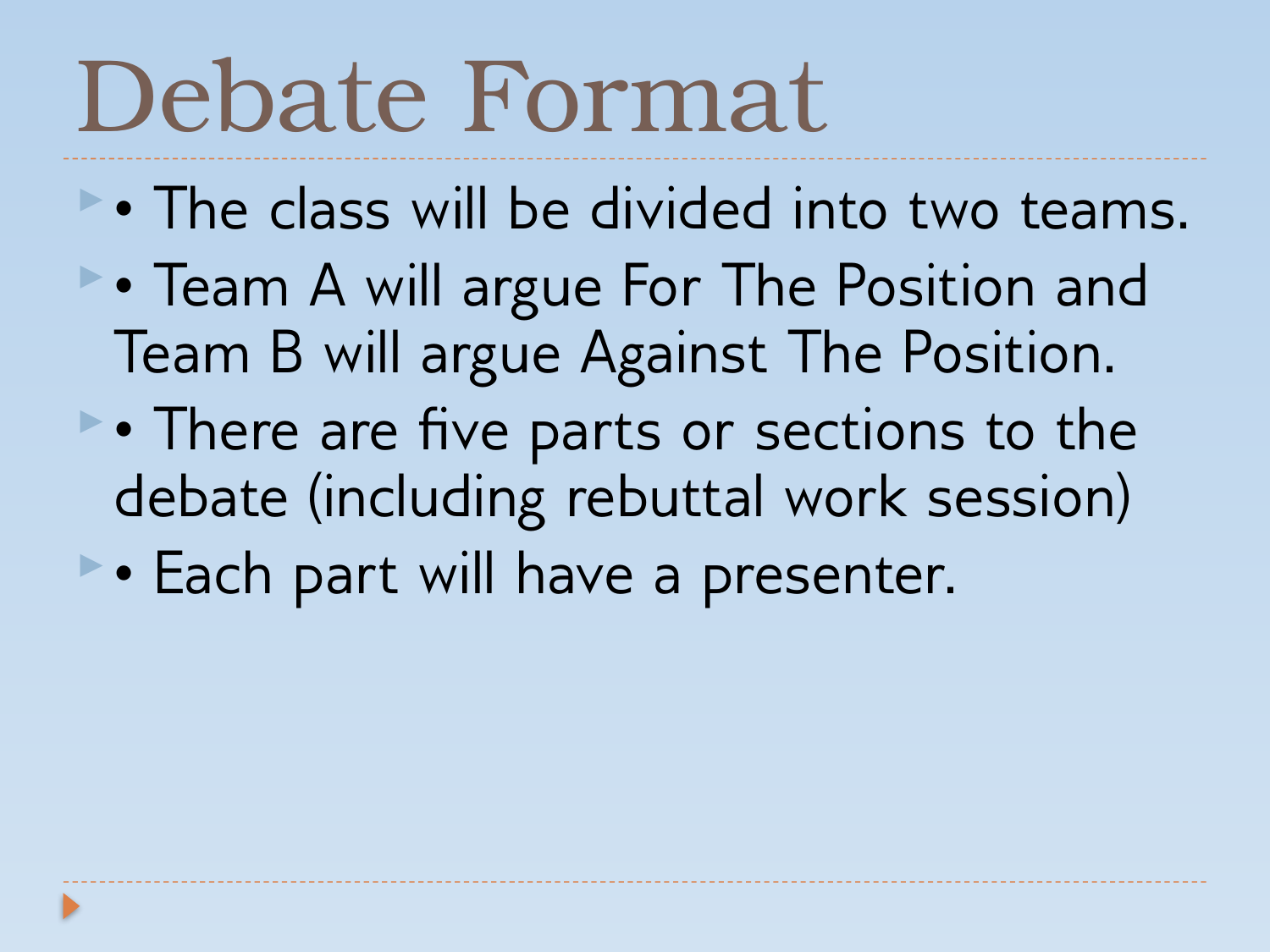

# Debate Format
• The class will be divided into two teams.
• Team A will argue For The Position and Team B will argue Against The Position.
• There are five parts or sections to the debate (including rebuttal work session)
• Each part will have a presenter.